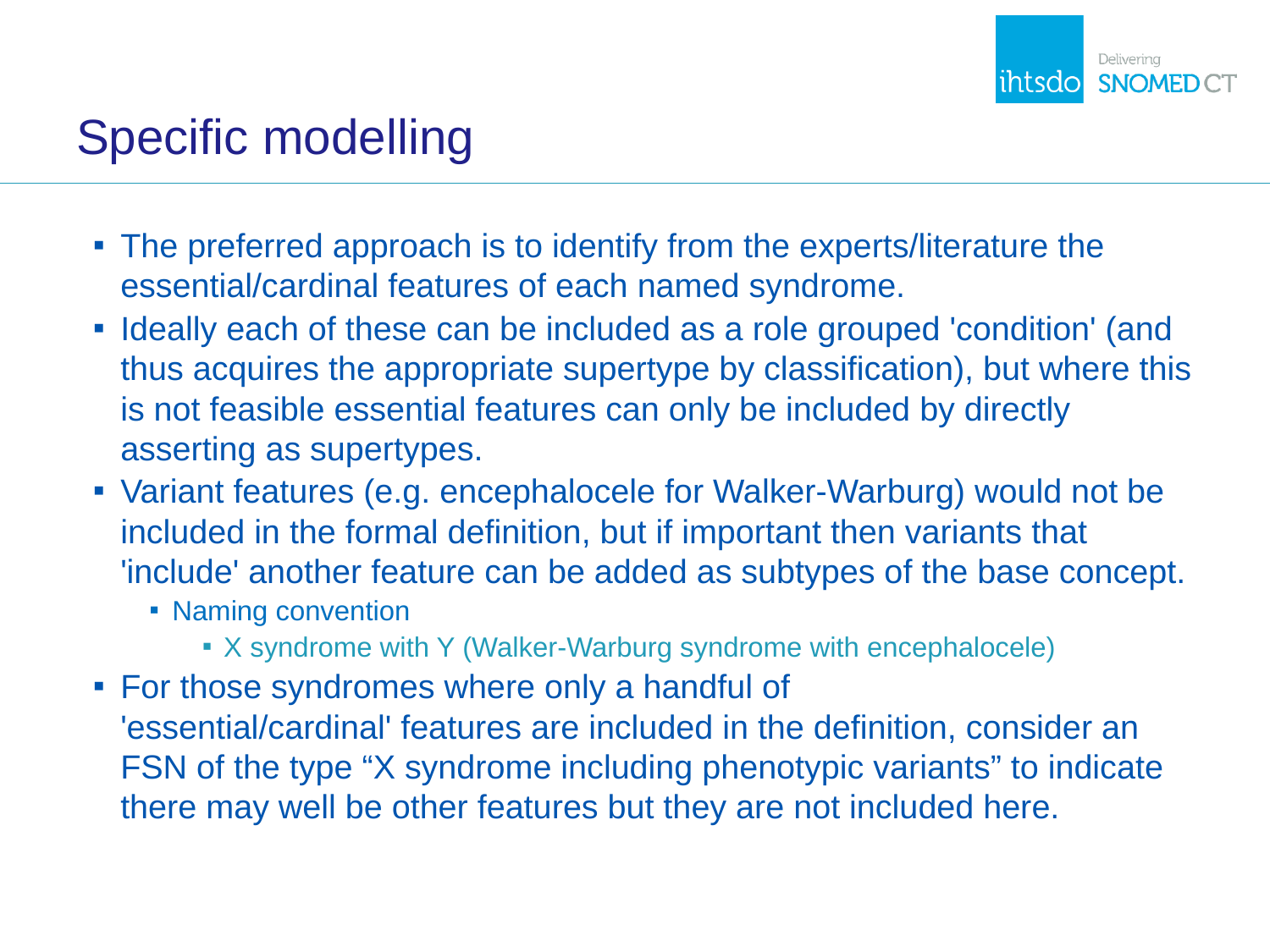

# Specific modelling
The preferred approach is to identify from the experts/literature the essential/cardinal features of each named syndrome.
Ideally each of these can be included as a role grouped 'condition' (and thus acquires the appropriate supertype by classification), but where this is not feasible essential features can only be included by directly asserting as supertypes.
Variant features (e.g. encephalocele for Walker-Warburg) would not be included in the formal definition, but if important then variants that 'include' another feature can be added as subtypes of the base concept.
Naming convention
X syndrome with Y (Walker-Warburg syndrome with encephalocele)
For those syndromes where only a handful of 'essential/cardinal' features are included in the definition, consider an FSN of the type “X syndrome including phenotypic variants” to indicate there may well be other features but they are not included here.